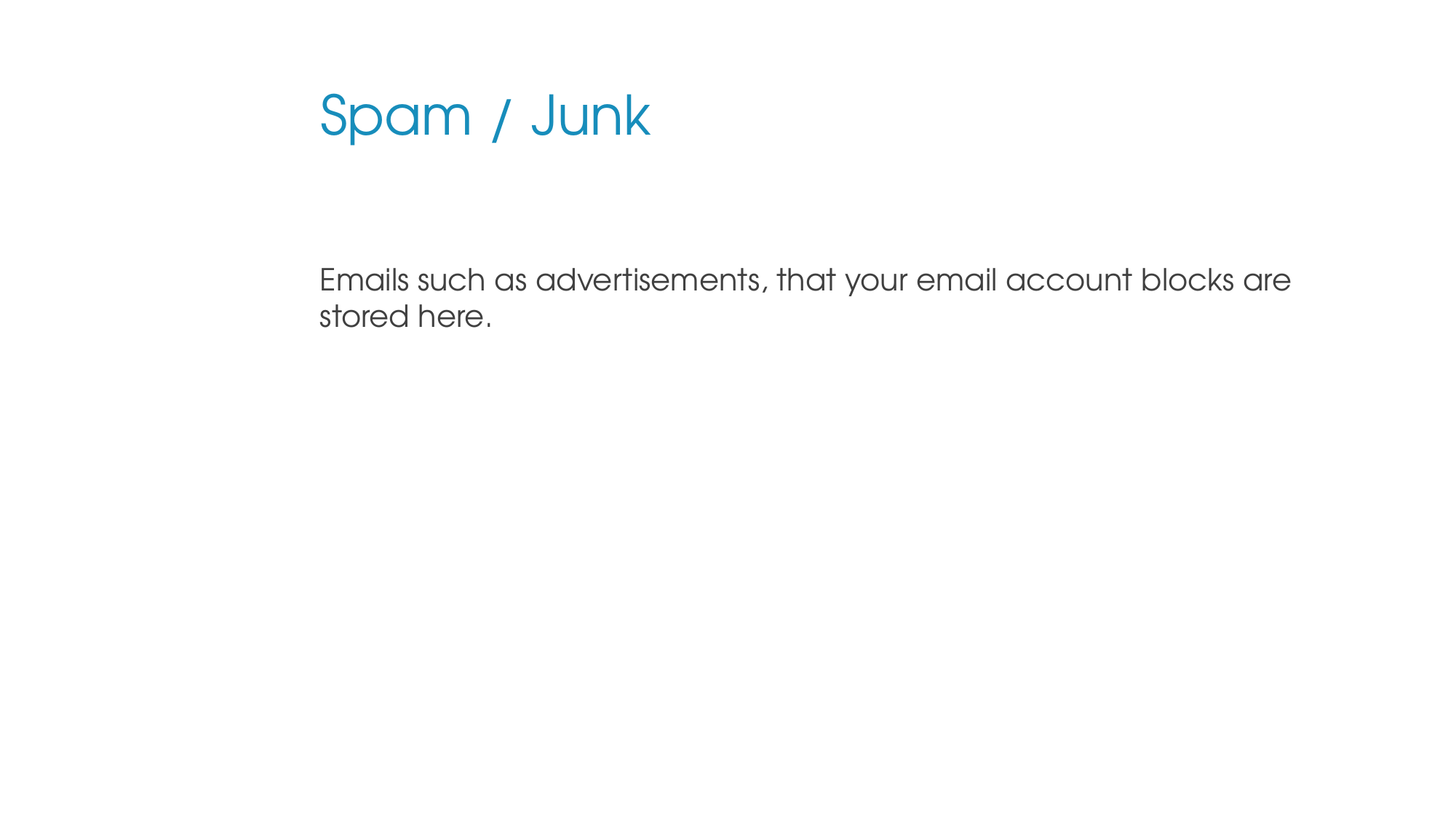

# Spam / Junk
Emails such as advertisements, that your email account blocks are stored here.